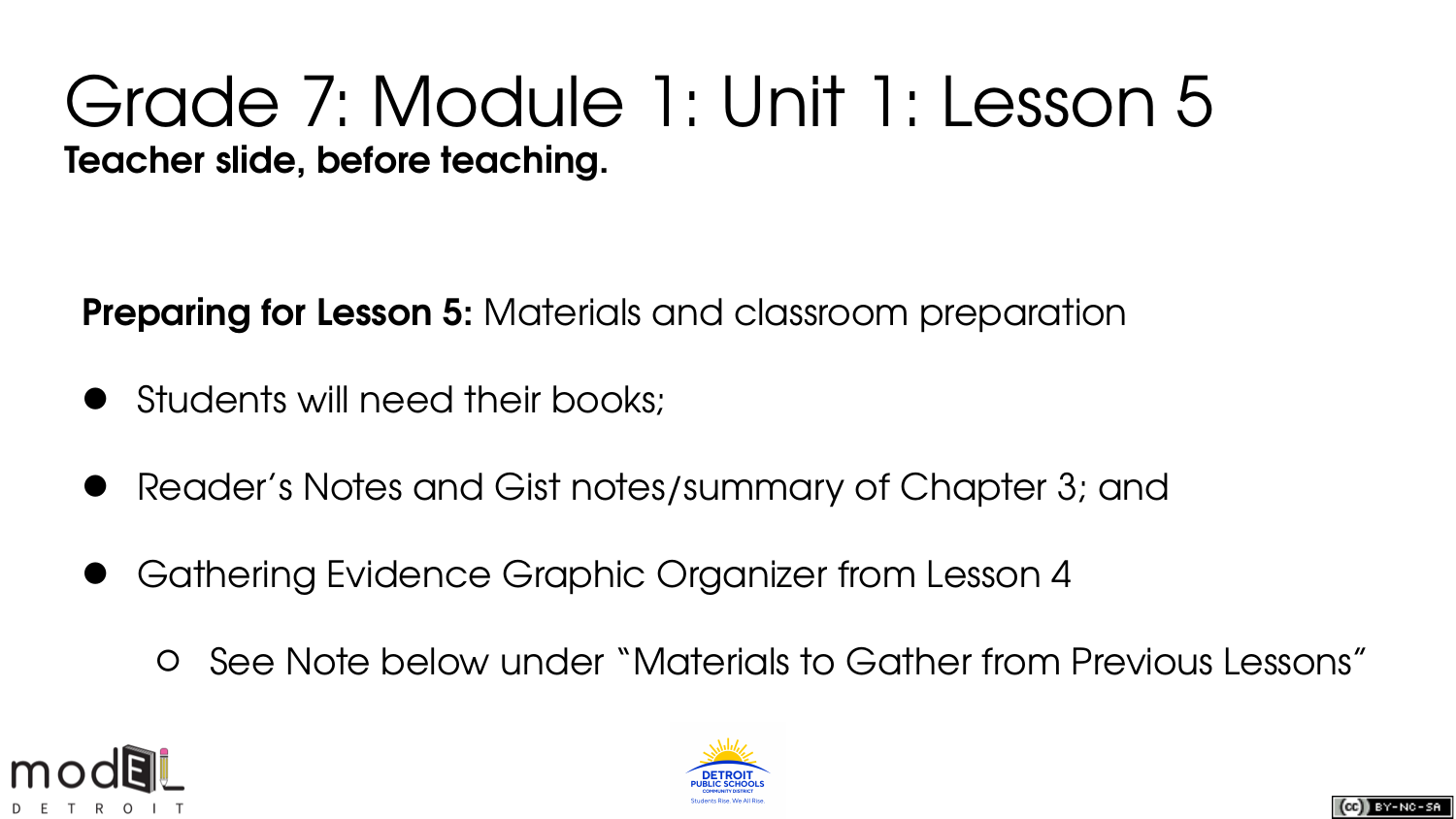

# Grade 7: Module 1: Unit 1: Lesson 5
Teacher slide, before teaching.
Preparing for Lesson 5: Materials and classroom preparation
Students will need their books;
Reader’s Notes and Gist notes/summary of Chapter 3; and
Gathering Evidence Graphic Organizer from Lesson 4
See Note below under “Materials to Gather from Previous Lessons”